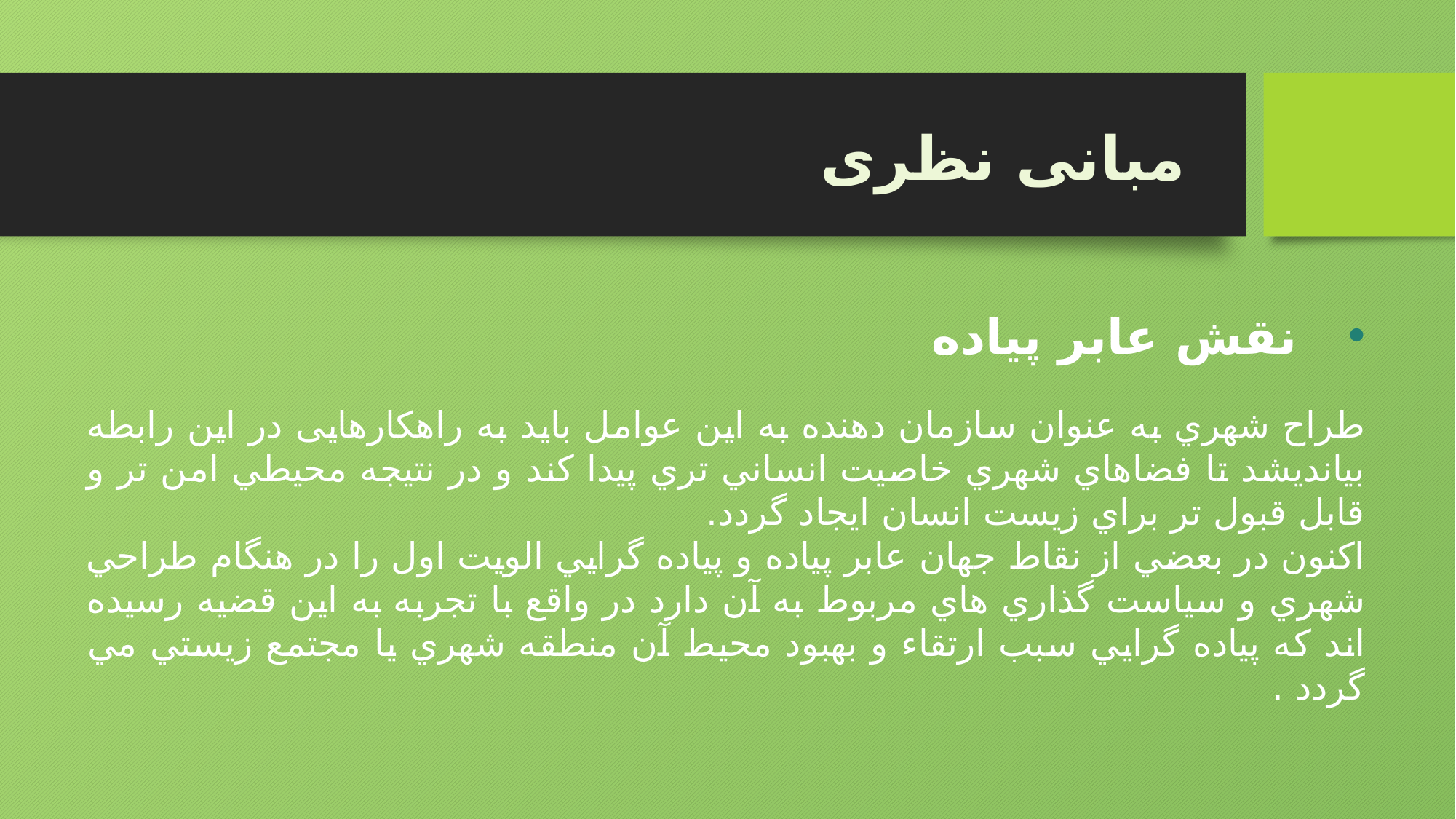

مبانی نظری
نقش عابر پياده
طراح شهري به عنوان سازمان دهنده به اين عوامل بايد به راهكارهايی در اين رابطه بيانديشد تا فضاهاي شهري خاصيت انساني تري پيدا كند و در نتيجه محيطي امن تر و قابل قبول تر براي زيست انسان ايجاد گردد.
اكنون در بعضي از نقاط جهان عابر پياده و پياده گرايي الويت اول را در هنگام طراحي شهري و سياست گذاري هاي مربوط به آن دارد در واقع با تجربه به اين قضيه رسيده اند كه پياده گرايي سبب ارتقاء و بهبود محيط آن منطقه شهري يا مجتمع زيستي مي گردد .